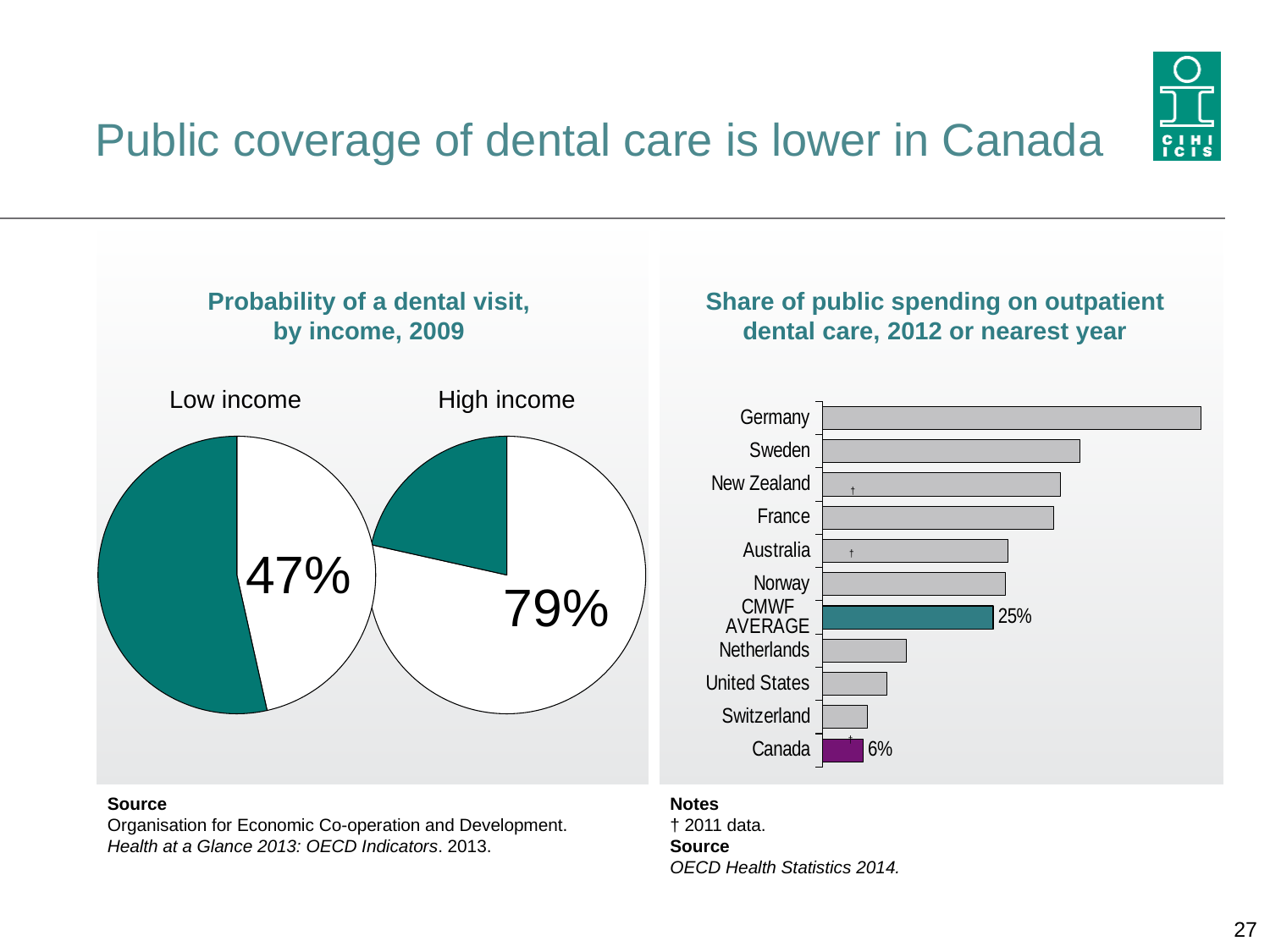

# Public coverage of dental care is lower in Canada

Probability of a dental visit, by income, 2009
Share of public spending on outpatient dental care, 2012 or nearest year
Low income
High income

### Chart

| Category |  |
|---|---|
| Canada | 0.06 |
| Switzerland | 0.067 |
| United States | 0.096 |
| Netherlands | 0.125 |
| CMWF AVERAGE | 0.25470000000000004 |
| Norway | 0.273 |
| Australia | 0.277 |
| France | 0.345 |
| New Zealand | 0.355 |
| Sweden | 0.384 |
| Germany | 0.565 |

### Chart

| Category | Low income |
|---|---|
| yes | 46.5 |
| no | 53.5 |

### Chart

| Category | High income |
|---|---|
†
47%
†
79%
†
Source
Organisation for Economic Co‑operation and Development.
Health at a Glance 2013: OECD Indicators. 2013.
Notes
† 2011 data.
Source
OECD Health Statistics 2014.
27